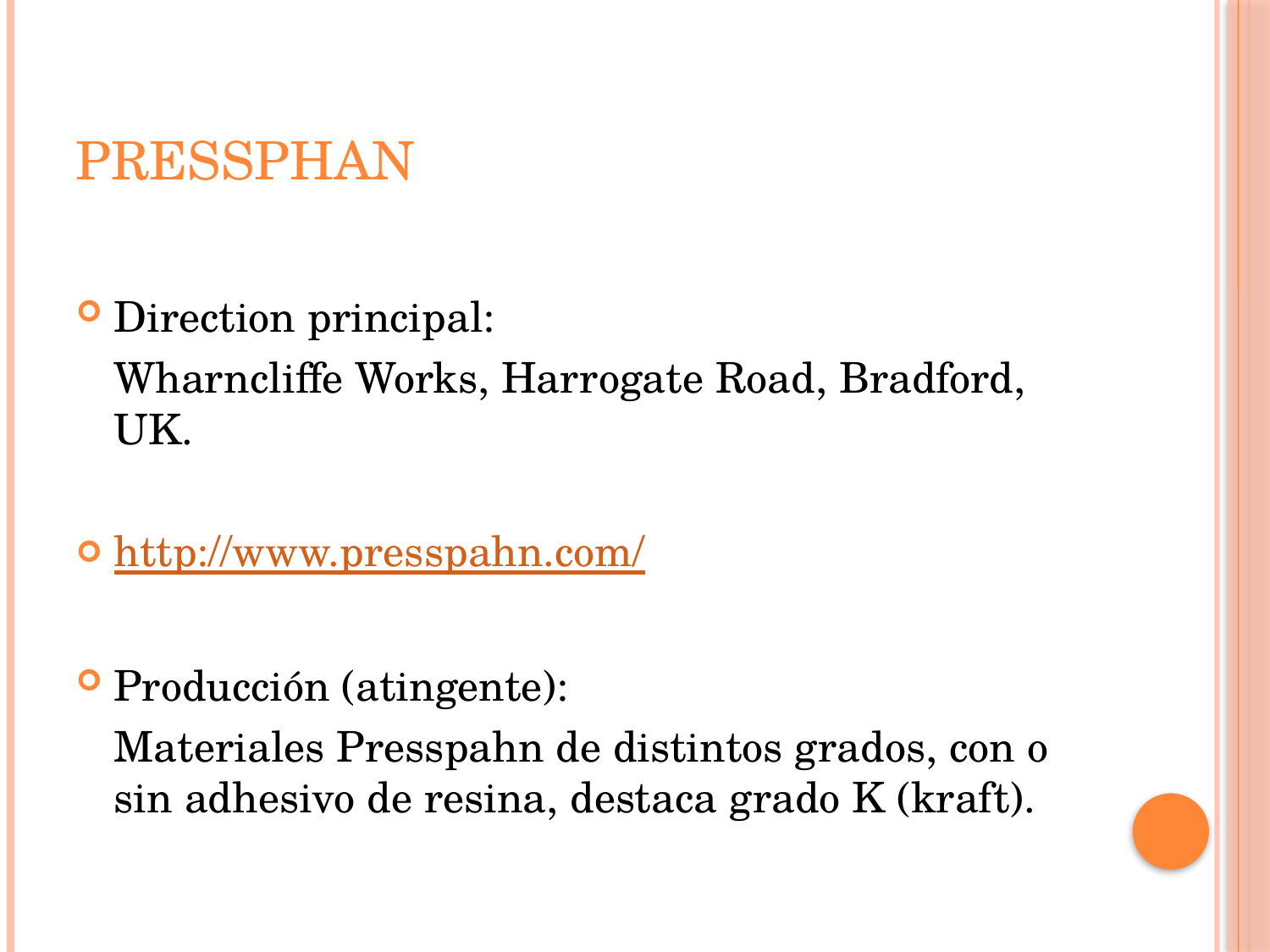

# Pressphan

Direction principal:
	Wharncliffe Works, Harrogate Road, Bradford, UK.

http://www.presspahn.com/

Producción (atingente):
	Materiales Presspahn de distintos grados, con o sin adhesivo de resina, destaca grado K (kraft).